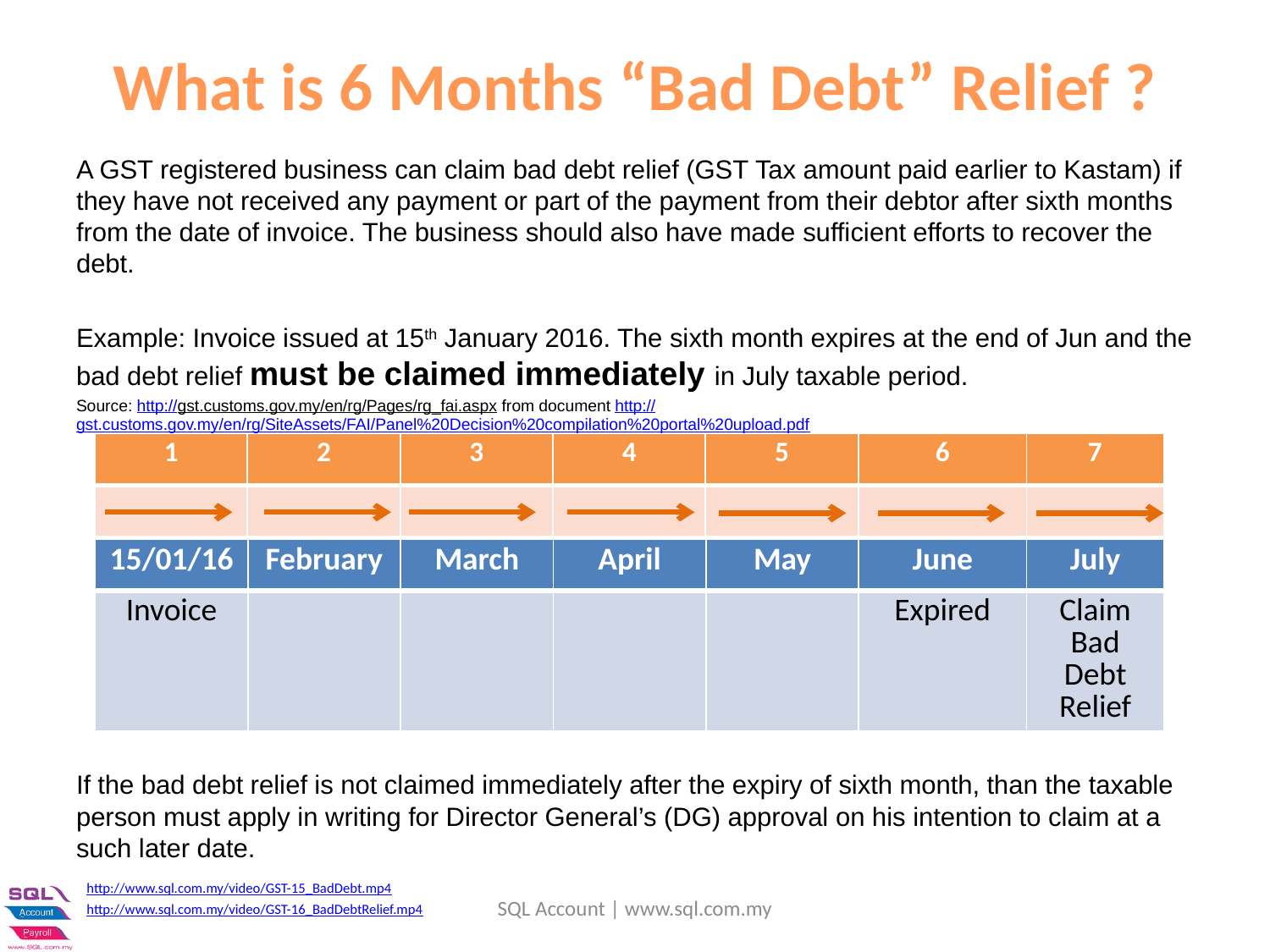

# What is 6 Months “Bad Debt” Relief ?
A GST registered business can claim bad debt relief (GST Tax amount paid earlier to Kastam) if they have not received any payment or part of the payment from their debtor after sixth months from the date of invoice. The business should also have made sufficient efforts to recover the debt.

Example: Invoice issued at 15th January 2016. The sixth month expires at the end of Jun and the bad debt relief must be claimed immediately in July taxable period.
Source: http://gst.customs.gov.my/en/rg/Pages/rg_fai.aspx from document http://gst.customs.gov.my/en/rg/SiteAssets/FAI/Panel%20Decision%20compilation%20portal%20upload.pdf

If the bad debt relief is not claimed immediately after the expiry of sixth month, than the taxable person must apply in writing for Director General’s (DG) approval on his intention to claim at a such later date.
| 1 | 2 | 3 | 4 | 5 | 6 | 7 |
| --- | --- | --- | --- | --- | --- | --- |
|  |  |  |  |  |  |  |
| 15/01/16 | February | March | April | May | June | July |
| --- | --- | --- | --- | --- | --- | --- |
| Invoice |  |  |  |  | Expired | Claim Bad Debt Relief |
http://www.sql.com.my/video/GST-15_BadDebt.mp4
SQL Account | www.sql.com.my
http://www.sql.com.my/video/GST-16_BadDebtRelief.mp4